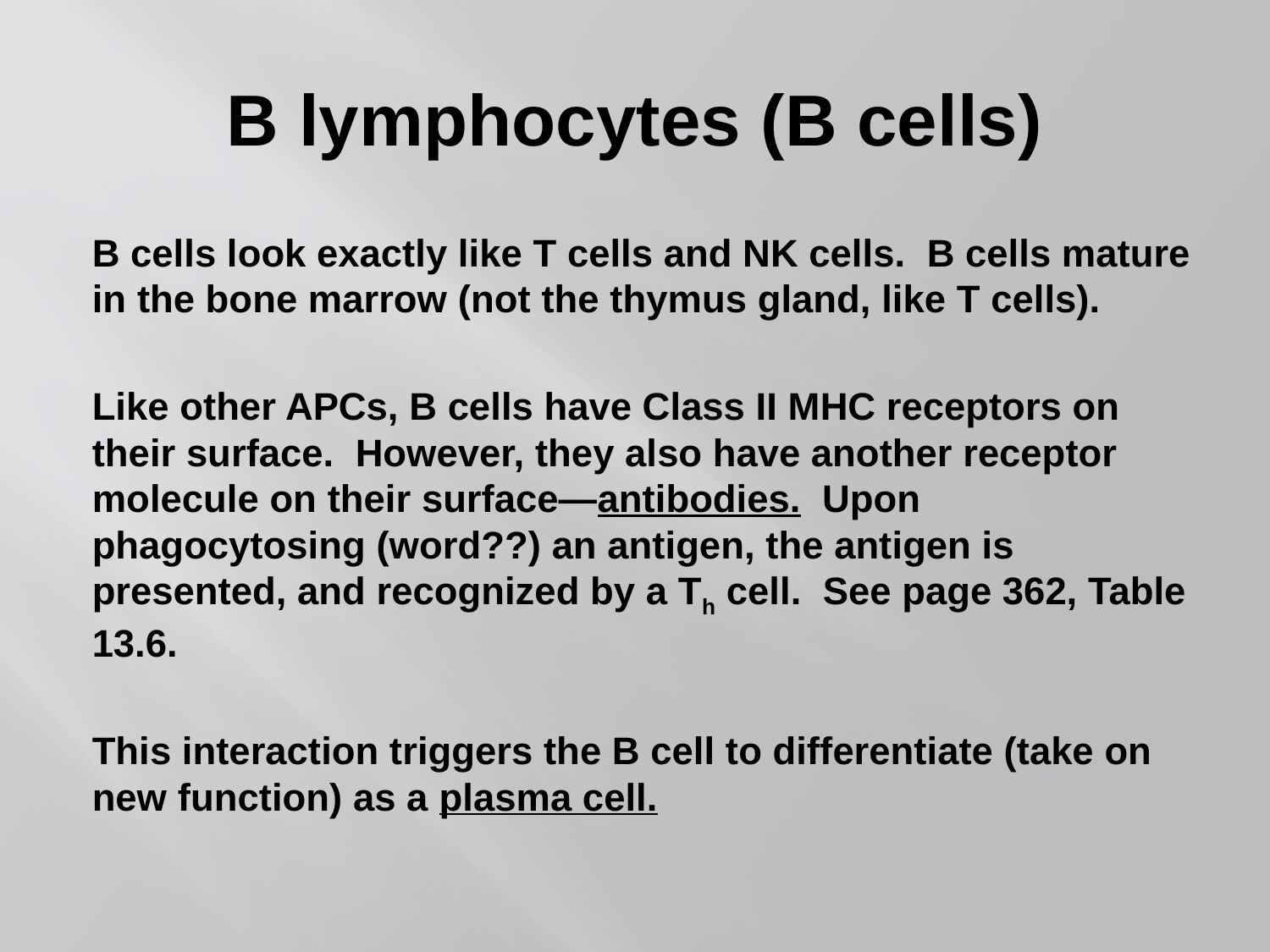

# B lymphocytes (B cells)
B cells look exactly like T cells and NK cells.  B cells mature in the bone marrow (not the thymus gland, like T cells).

Like other APCs, B cells have Class II MHC receptors on their surface.  However, they also have another receptor molecule on their surface—antibodies.  Upon phagocytosing (word??) an antigen, the antigen is presented, and recognized by a Th cell.  See page 362, Table 13.6.

This interaction triggers the B cell to differentiate (take on new function) as a plasma cell.